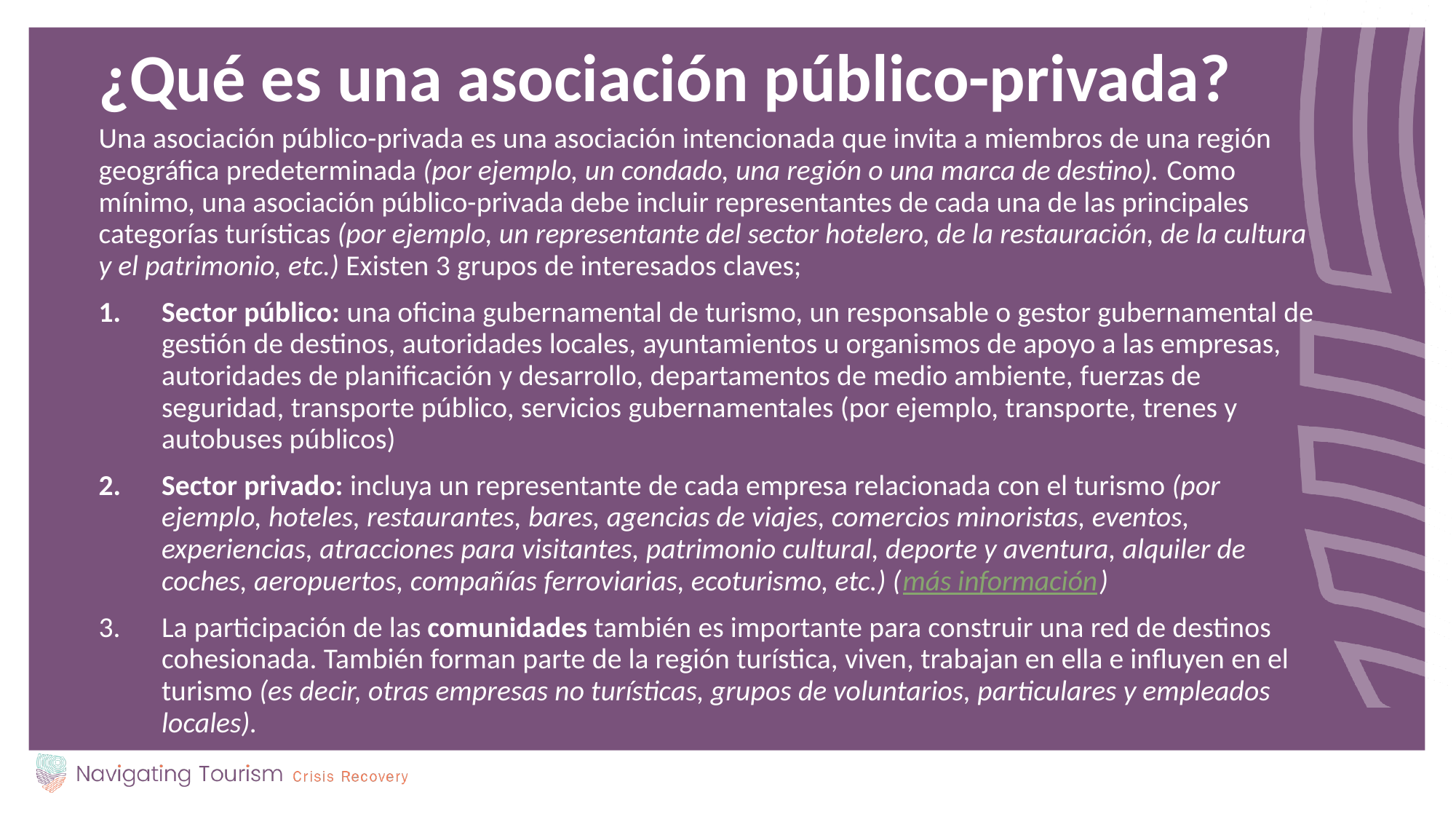

¿Qué es una asociación público-privada?

Una asociación público-privada es una asociación intencionada que invita a miembros de una región geográfica predeterminada (por ejemplo, un condado, una región o una marca de destino). Como mínimo, una asociación público-privada debe incluir representantes de cada una de las principales categorías turísticas (por ejemplo, un representante del sector hotelero, de la restauración, de la cultura y el patrimonio, etc.) Existen 3 grupos de interesados claves;
Sector público: una oficina gubernamental de turismo, un responsable o gestor gubernamental de gestión de destinos, autoridades locales, ayuntamientos u organismos de apoyo a las empresas, autoridades de planificación y desarrollo, departamentos de medio ambiente, fuerzas de seguridad, transporte público, servicios gubernamentales (por ejemplo, transporte, trenes y autobuses públicos)
Sector privado: incluya un representante de cada empresa relacionada con el turismo (por ejemplo, hoteles, restaurantes, bares, agencias de viajes, comercios minoristas, eventos, experiencias, atracciones para visitantes, patrimonio cultural, deporte y aventura, alquiler de coches, aeropuertos, compañías ferroviarias, ecoturismo, etc.) (más información)
La participación de las comunidades también es importante para construir una red de destinos cohesionada. También forman parte de la región turística, viven, trabajan en ella e influyen en el turismo (es decir, otras empresas no turísticas, grupos de voluntarios, particulares y empleados locales).